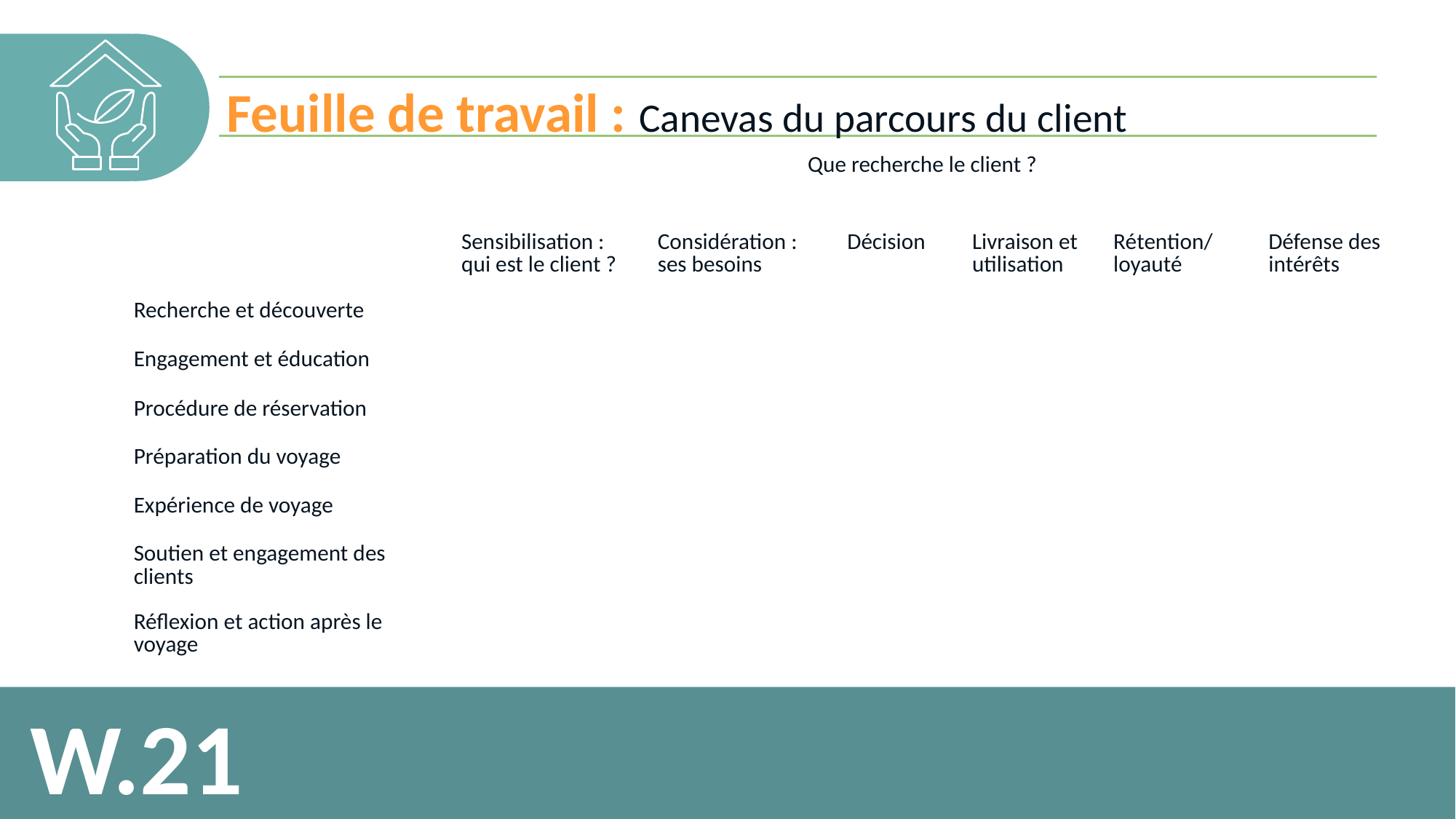

Feuille de travail : Canevas du parcours du client

|  | Que recherche le client ? |  |  |  |  |  |
| --- | --- | --- | --- | --- | --- | --- |
|  |  |  |  |  |  |  |
|  | Sensibilisation : qui est le client ? | Considération : ses besoins | Décision | Livraison et utilisation | Rétention/ loyauté | Défense des intérêts |
| Recherche et découverte |  |  |  |  |  |  |
| Engagement et éducation |  |  |  |  |  |  |
| Procédure de réservation |  |  |  |  |  |  |
| Préparation du voyage |  |  |  |  |  |  |
| Expérience de voyage |  |  |  |  |  |  |
| Soutien et engagement des clients |  |  |  |  |  |  |
| Réflexion et action après le voyage |  |  |  |  |  |  |

W.21
3